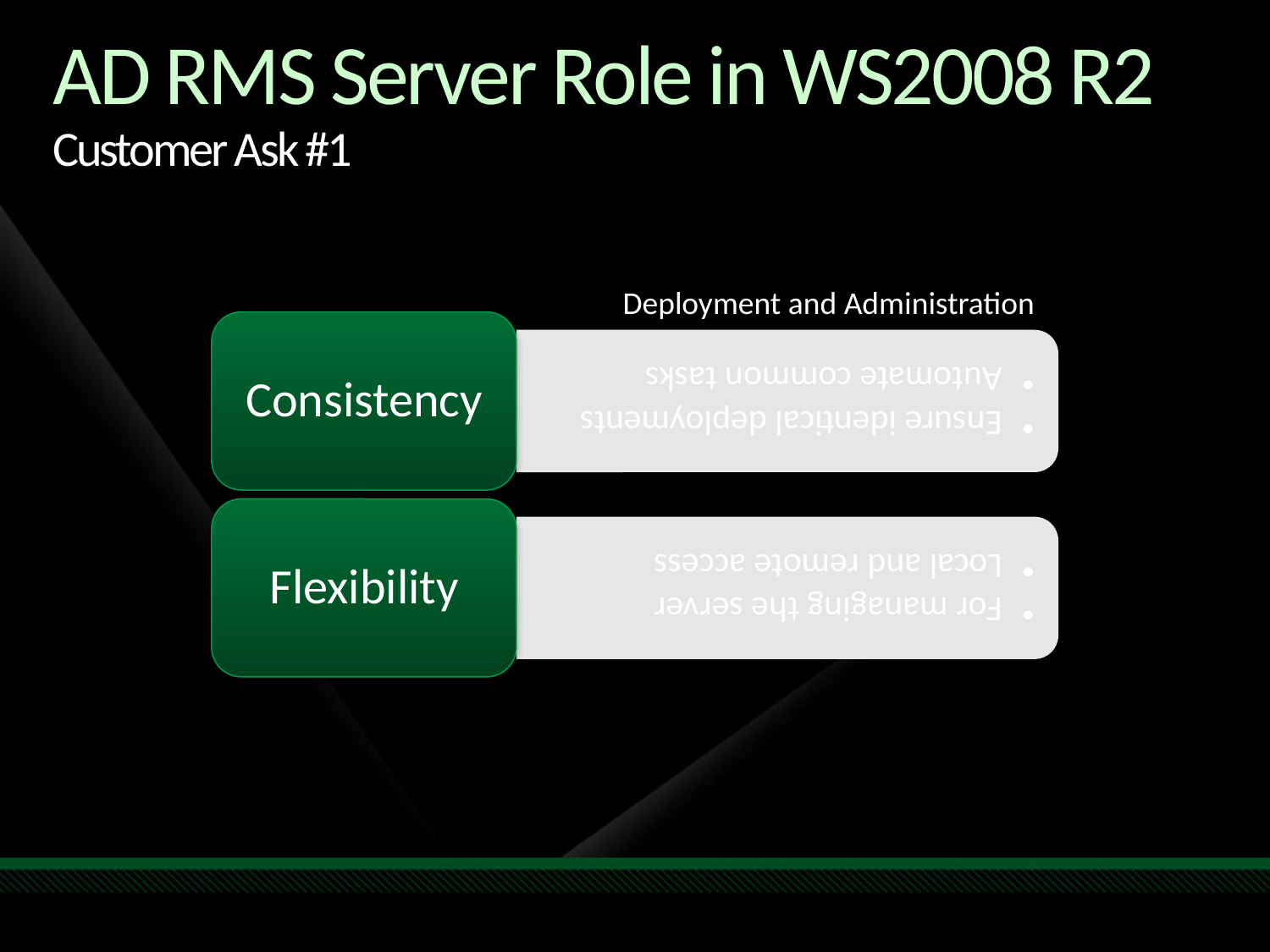

# AD RMS Server Role in WS2008 R2 Customer Ask #1
Deployment and Administration
Ensure identical deployments
Automate common tasks
Consistency
For managing the server
Local and remote access
Flexibility